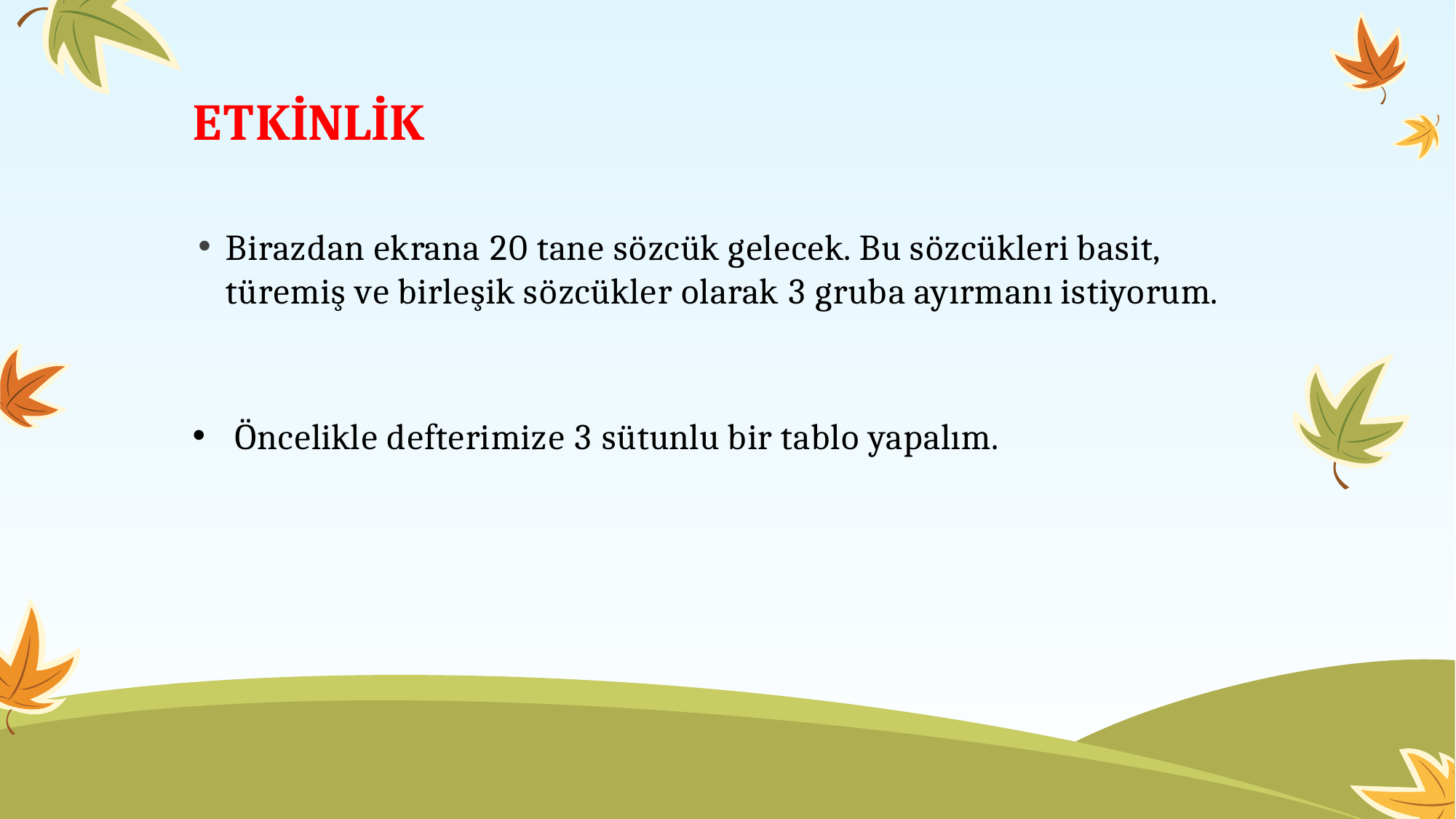

# ETKİNLİK
Birazdan ekrana 20 tane sözcük gelecek. Bu sözcükleri basit, türemiş ve birleşik sözcükler olarak 3 gruba ayırmanı istiyorum.

Öncelikle defterimize 3 sütunlu bir tablo yapalım.